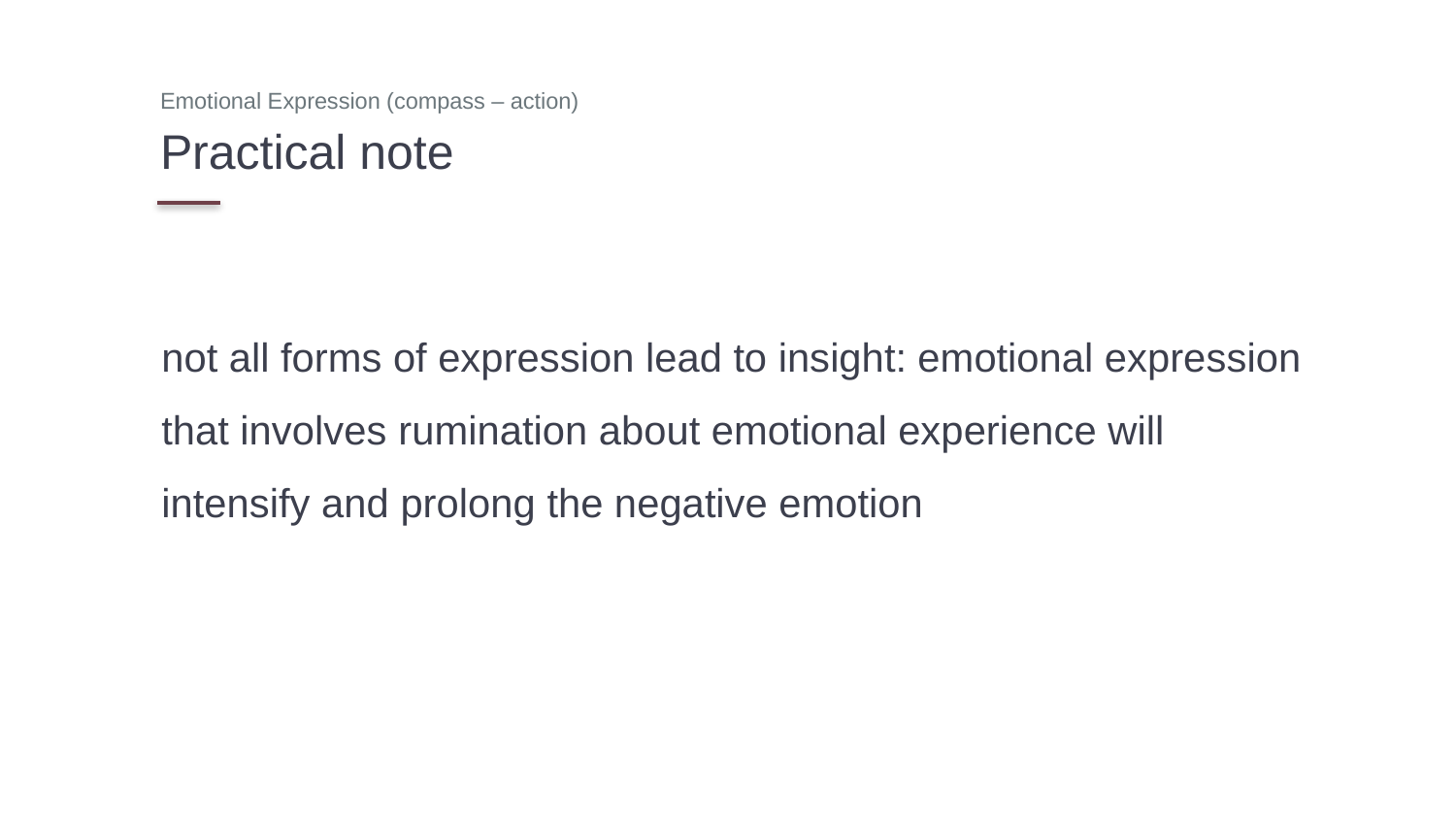

Emotional Expression (compass – action)
# Practical note
not all forms of expression lead to insight: emotional expression that involves rumination about emotional experience will intensify and prolong the negative emotion